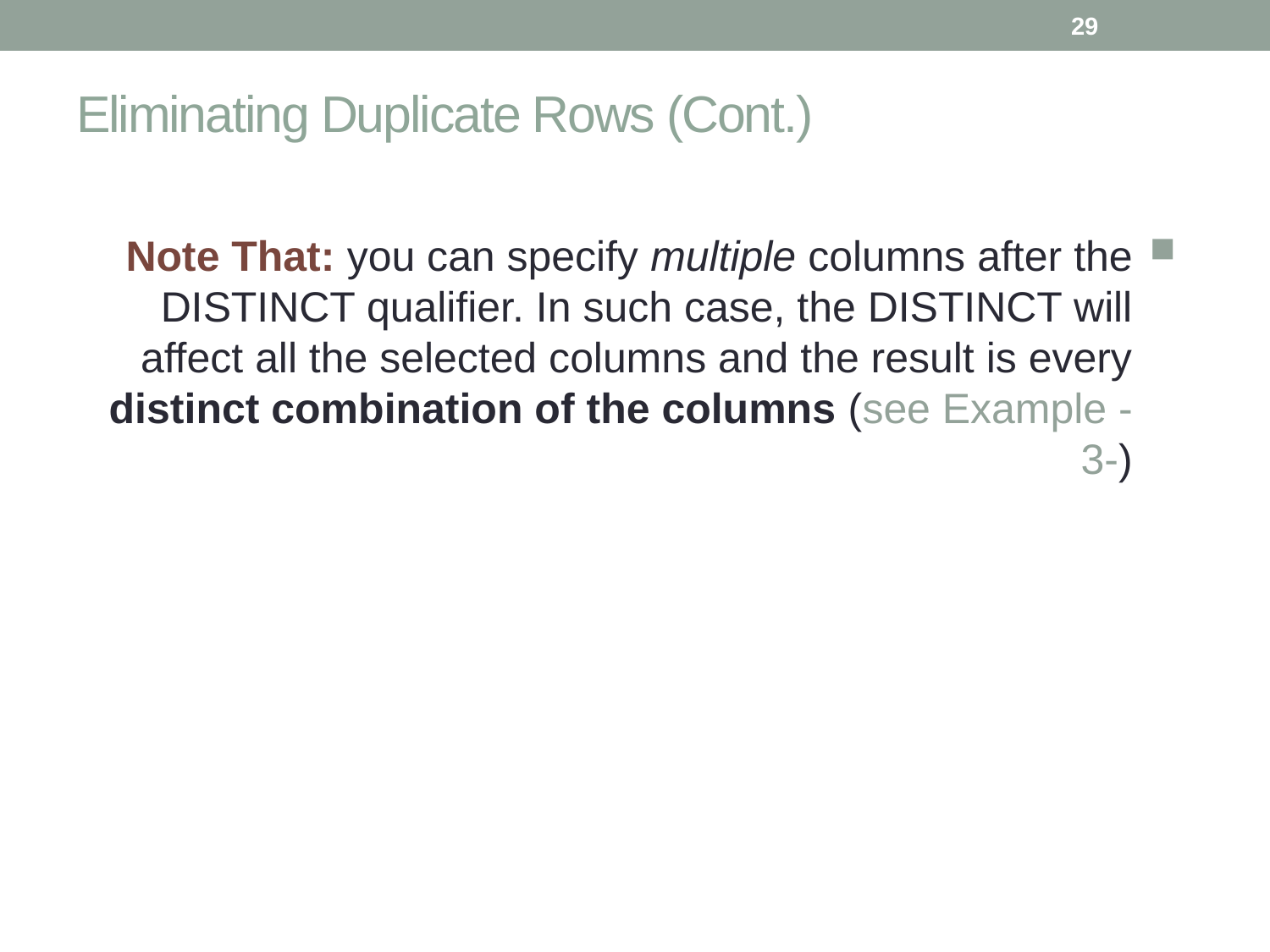

29
# Eliminating Duplicate Rows (Cont.)
Note That: you can specify multiple columns after the DISTINCT qualifier. In such case, the DISTINCT will affect all the selected columns and the result is every distinct combination of the columns (see Example -3-)
Ghadah Al Hadba